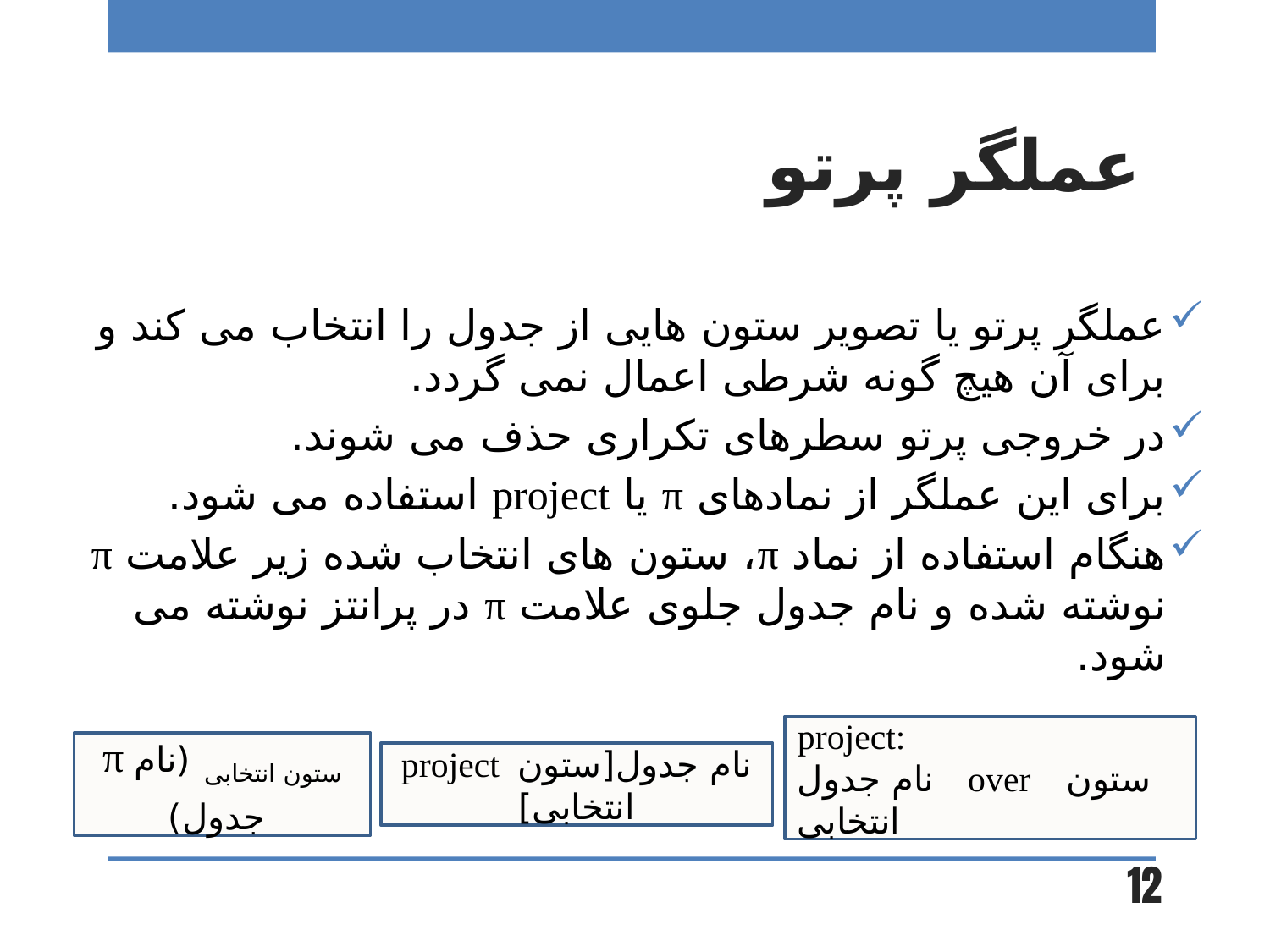

# عملگر پرتو
عملگر پرتو یا تصویر ستون هایی از جدول را انتخاب می کند و برای آن هیچ گونه شرطی اعمال نمی گردد.
در خروجی پرتو سطرهای تکراری حذف می شوند.
برای این عملگر از نمادهای π یا project استفاده می شود.
هنگام استفاده از نماد π، ستون های انتخاب شده زیر علامت π نوشته شده و نام جدول جلوی علامت π در پرانتز نوشته می شود.

project:
نام جدول   over    ستون انتخابی
π ستون انتخابی (نام جدول)
project  نام جدول[ستون انتخابی]
12